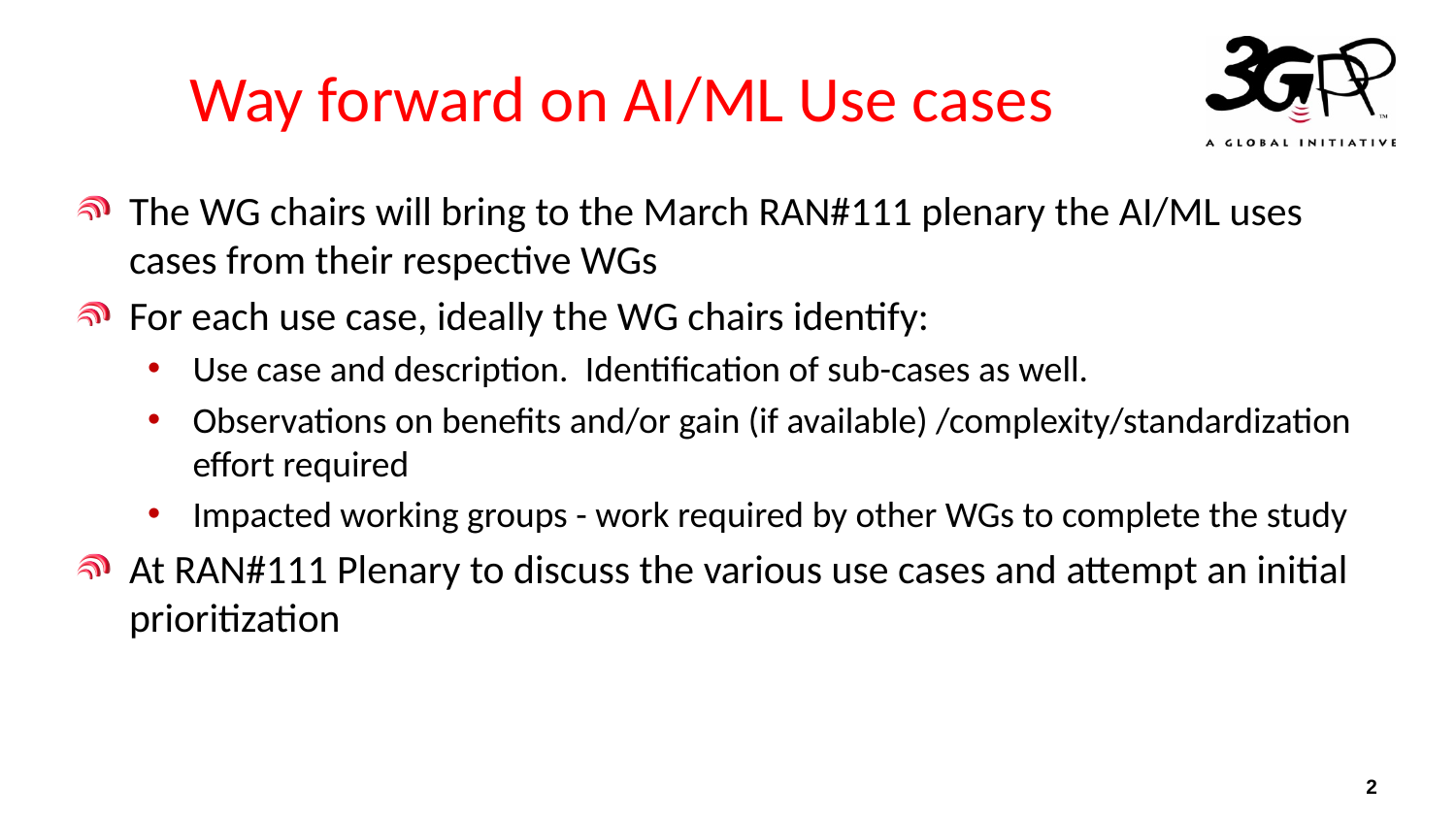

# Way forward on AI/ML Use cases
The WG chairs will bring to the March RAN#111 plenary the AI/ML uses cases from their respective WGs
For each use case, ideally the WG chairs identify:
Use case and description.  Identification of sub-cases as well.
Observations on benefits and/or gain (if available) /complexity/standardization effort required
Impacted working groups - work required by other WGs to complete the study
At RAN#111 Plenary to discuss the various use cases and attempt an initial prioritization